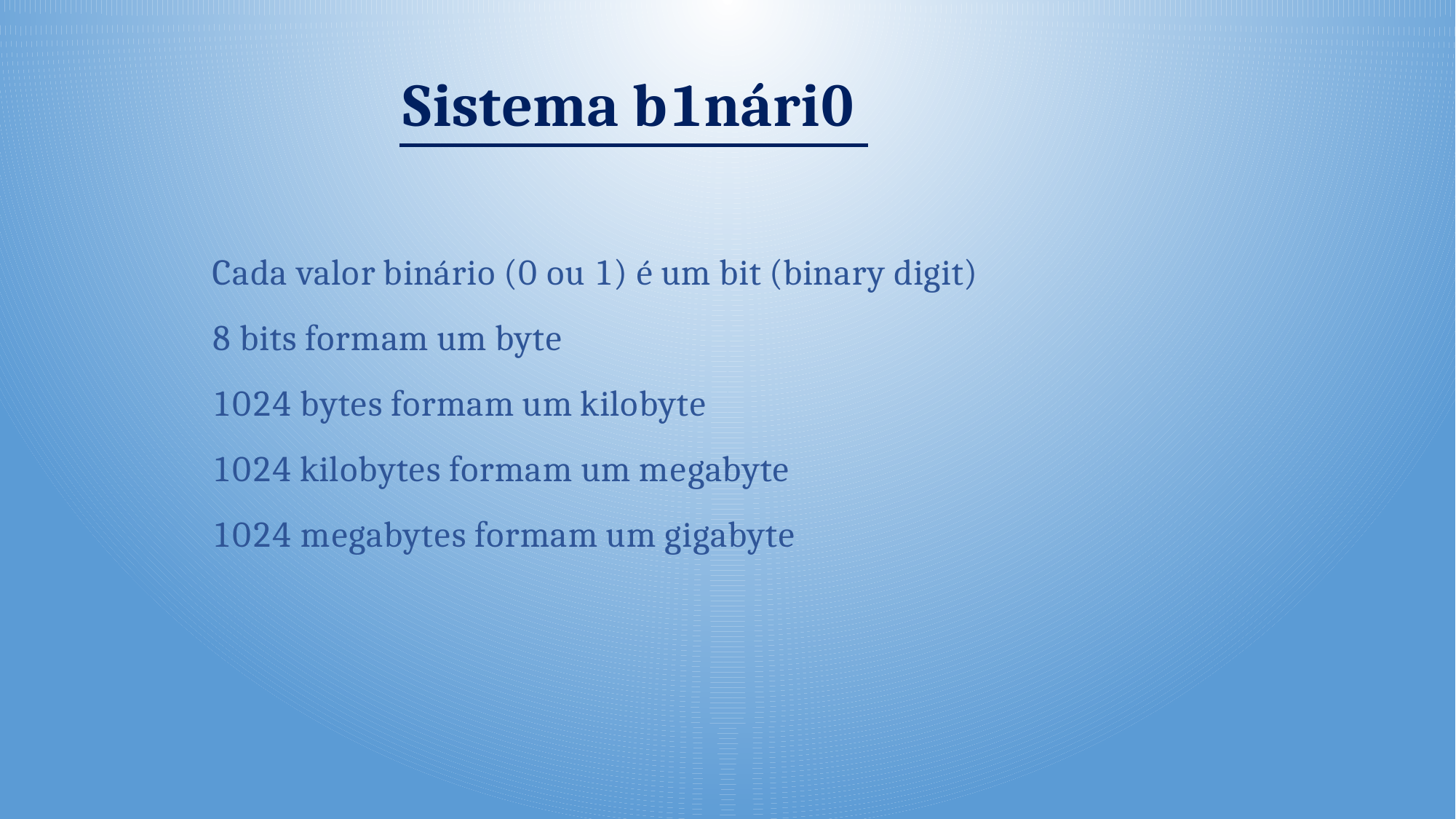

Sistema b1nári0
Cada valor binário (0 ou 1) é um bit (binary digit)
8 bits formam um byte
1024 bytes formam um kilobyte
1024 kilobytes formam um megabyte
1024 megabytes formam um gigabyte